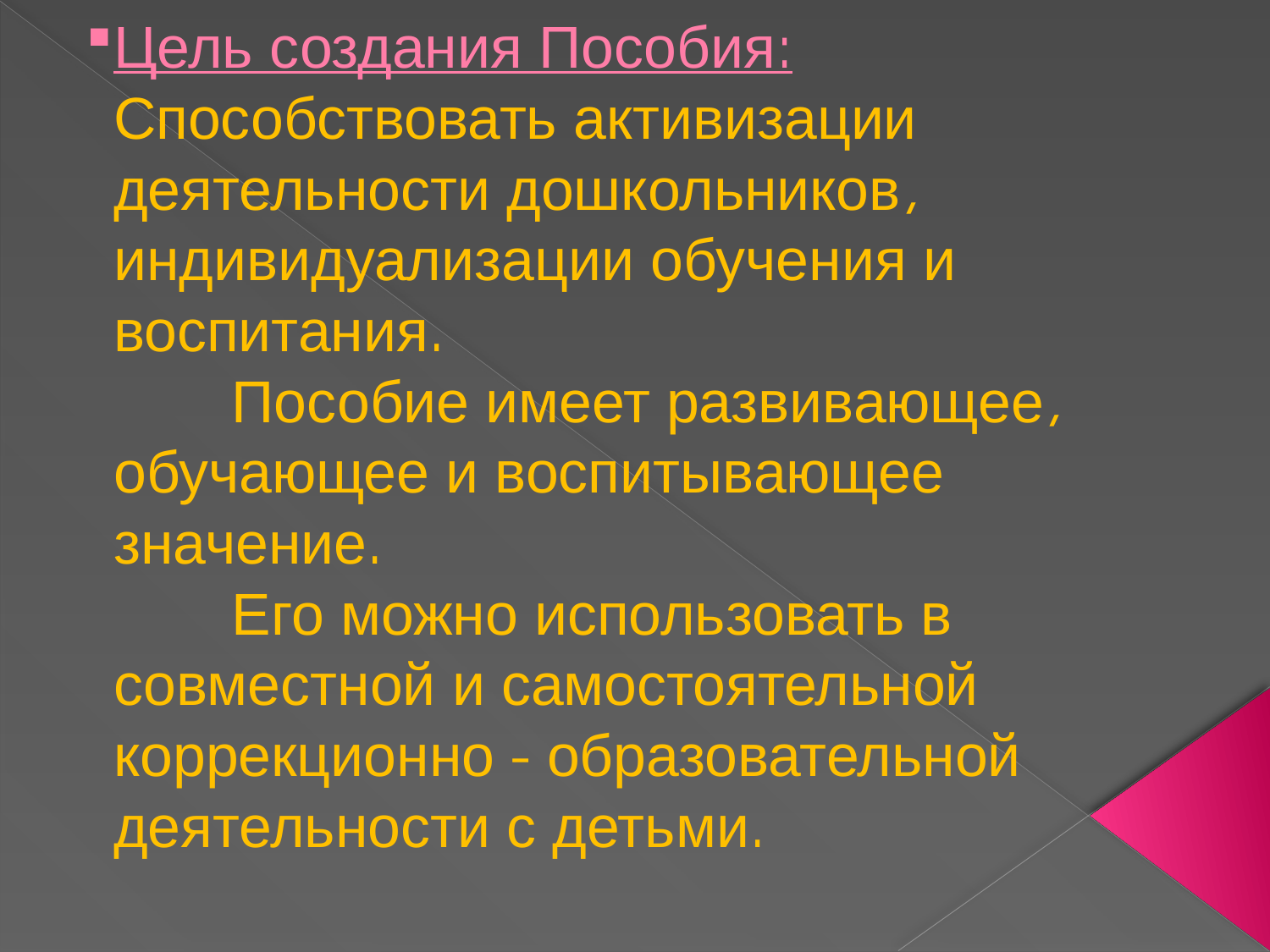

# Цель создания Пособия: Способствовать активизации деятельности дошкольников, индивидуализации обучения и воспитания. Пособие имеет развивающее, обучающее и воспитывающее значение. Его можно использовать в совместной и самостоятельной коррекционно - образовательной деятельности с детьми.